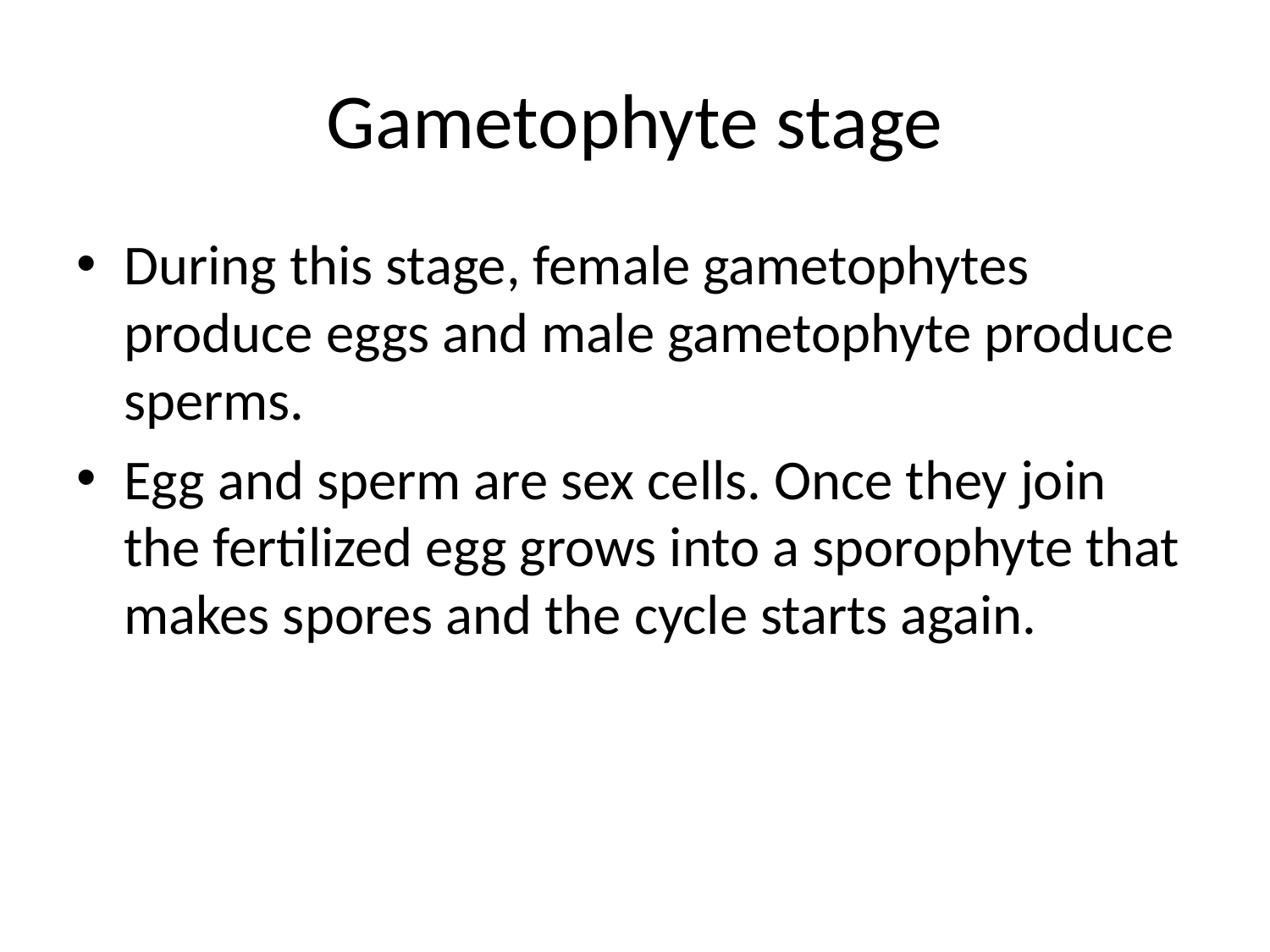

# Gametophyte stage
During this stage, female gametophytes produce eggs and male gametophyte produce sperms.
Egg and sperm are sex cells. Once they join the fertilized egg grows into a sporophyte that makes spores and the cycle starts again.